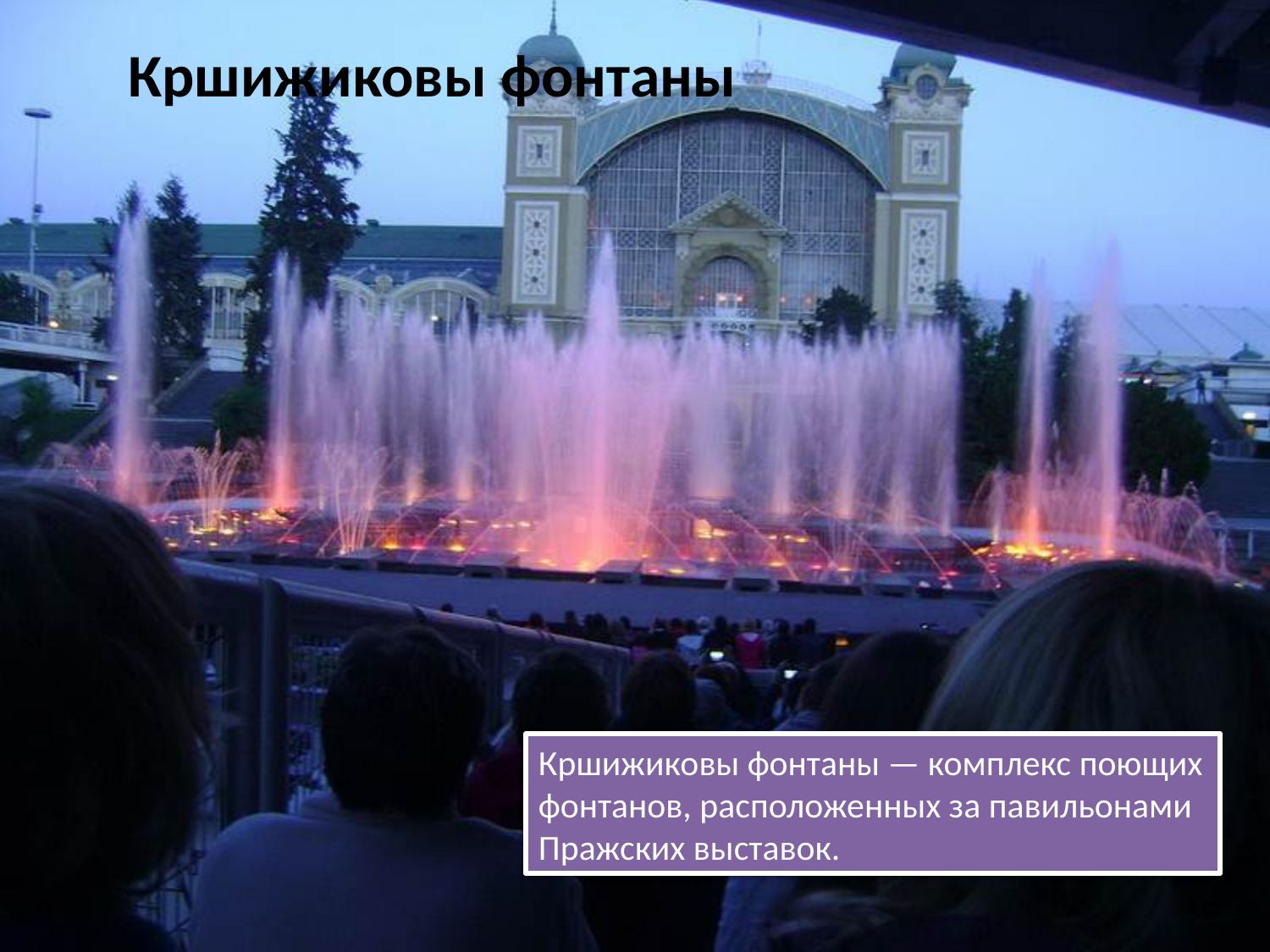

# Кршижиковы фонтаны
Кршижиковы фонтаны — комплекс поющих фонтанов, расположенных за павильонами Пражских выставок.